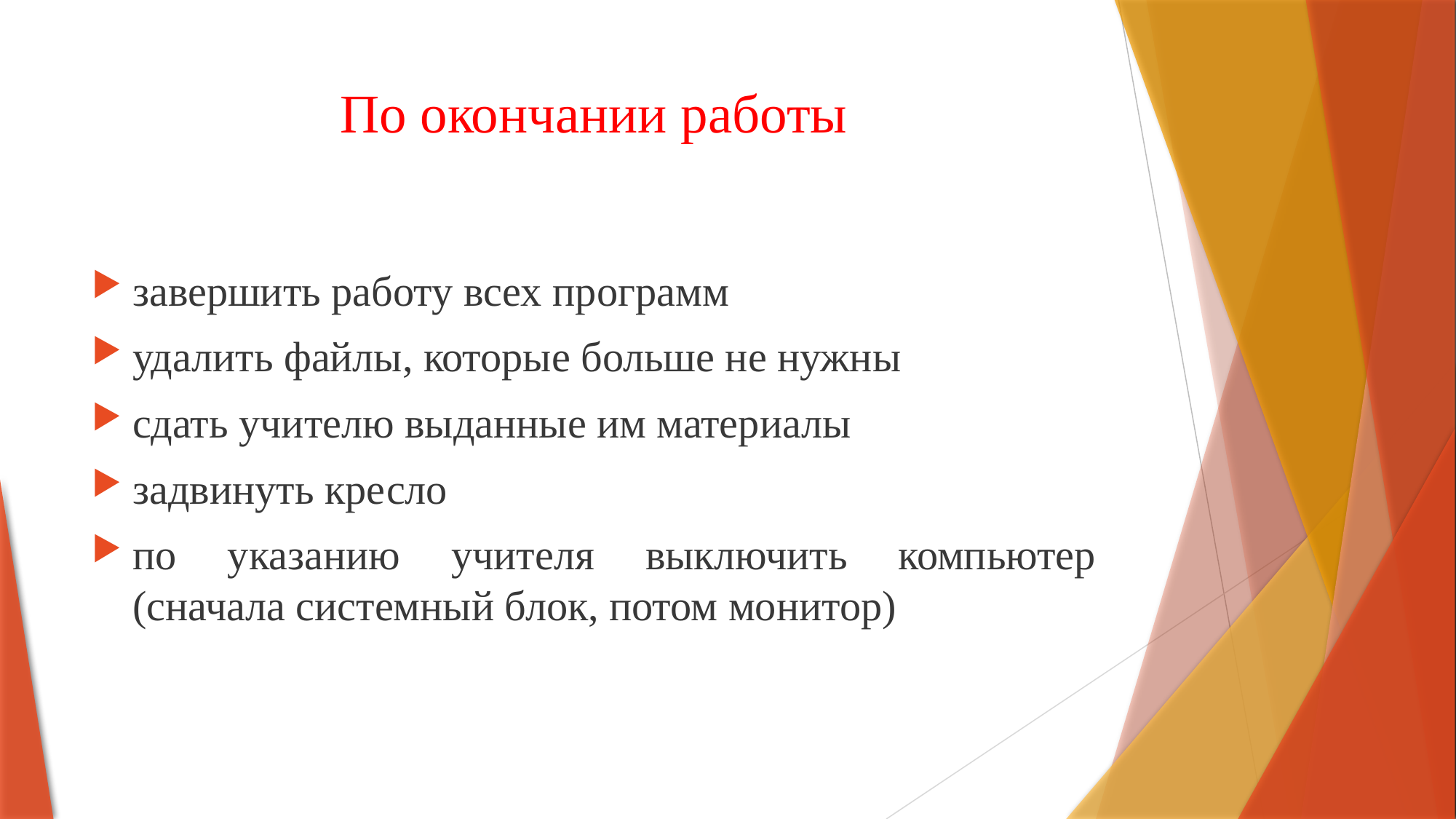

# По окончании работы
завершить работу всех программ
удалить файлы, которые больше не нужны
сдать учителю выданные им материалы
задвинуть кресло
по указанию учителя выключить компьютер (сначала системный блок, потом монитор)